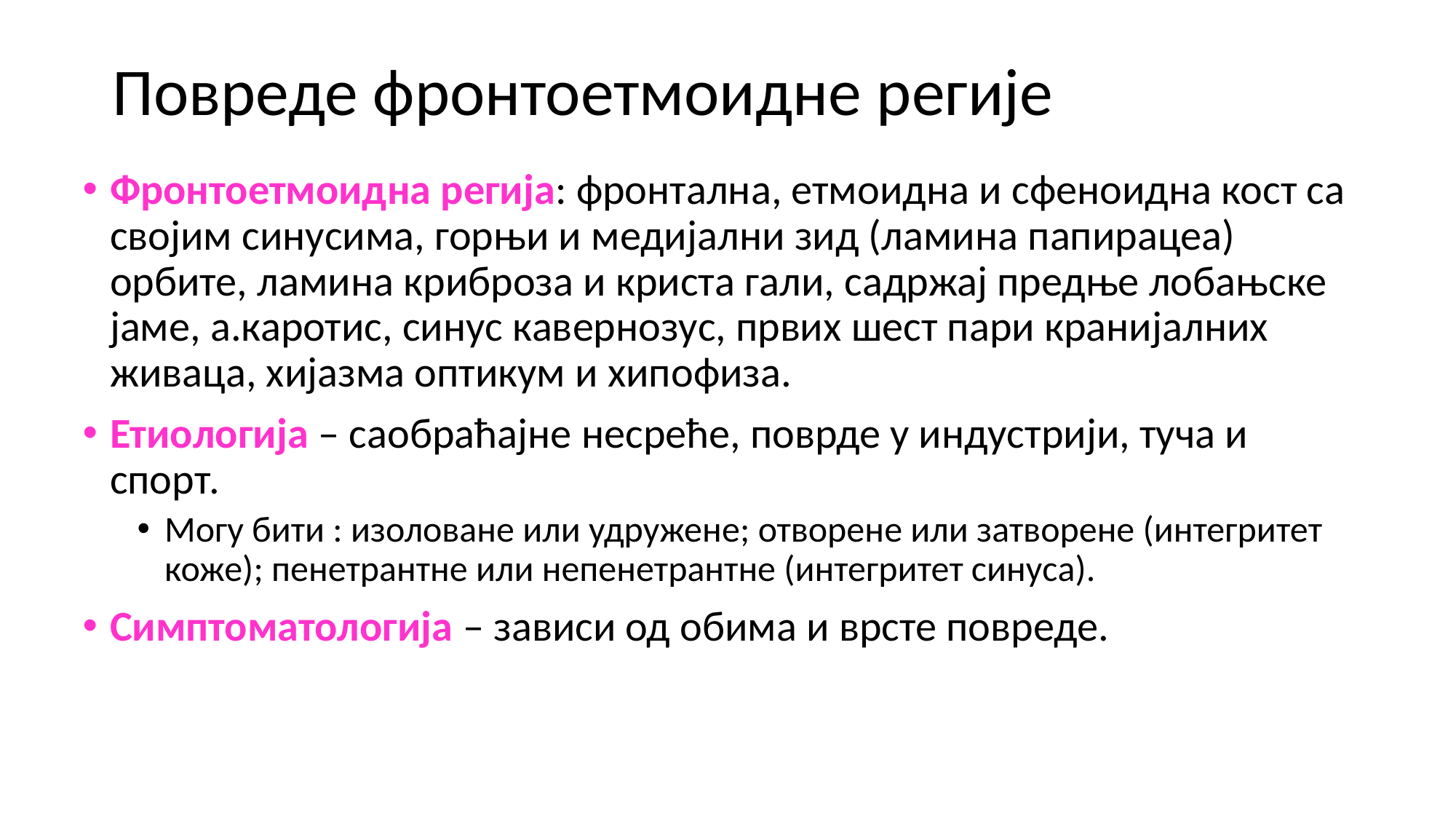

# Повреде фронтоетмоидне регије
Фронтоетмоидна регија: фронтална, етмоидна и сфеноидна кост са својим синусима, горњи и медијални зид (ламина папирацеа) орбите, ламина криброза и криста гали, садржај предње лобањске јаме, а.каротис, синус кавернозус, првих шест пари кранијалних живаца, хијазма оптикум и хипофиза.
Етиологија – саобраћајне несреће, поврде у индустрији, туча и спорт.
Могу бити : изоловане или удружене; отворене или затворене (интегритет коже); пенетрантне или непенетрантне (интегритет синуса).
Симптоматологија – зависи од обима и врсте повреде.